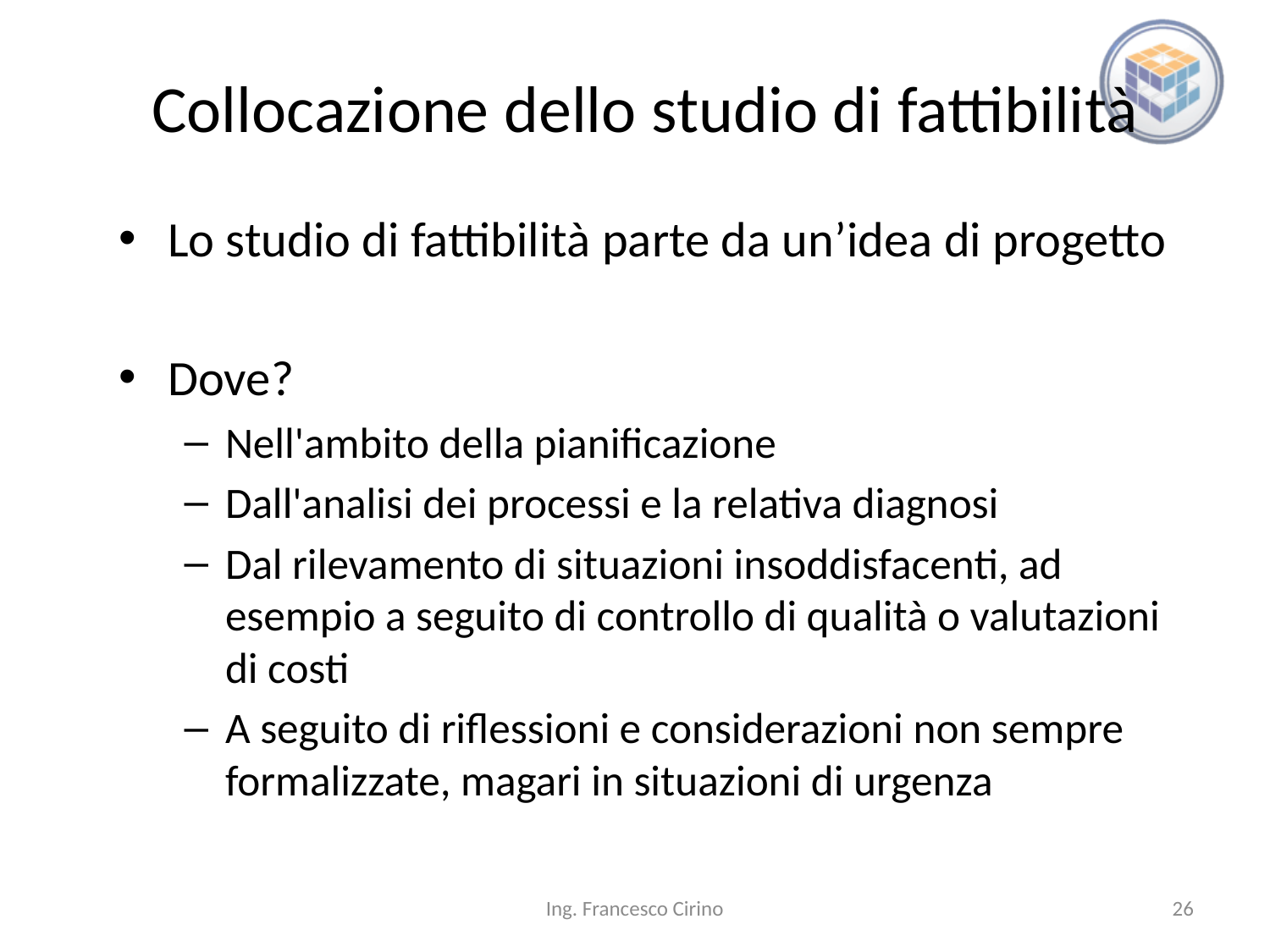

# Collocazione dello studio di fattibilità
Lo studio di fattibilità parte da un’idea di progetto

Dove?
Nell'ambito della pianificazione
Dall'analisi dei processi e la relativa diagnosi
Dal rilevamento di situazioni insoddisfacenti, ad esempio a seguito di controllo di qualità o valutazioni di costi
A seguito di riflessioni e considerazioni non sempre formalizzate, magari in situazioni di urgenza
Ing. Francesco Cirino
26